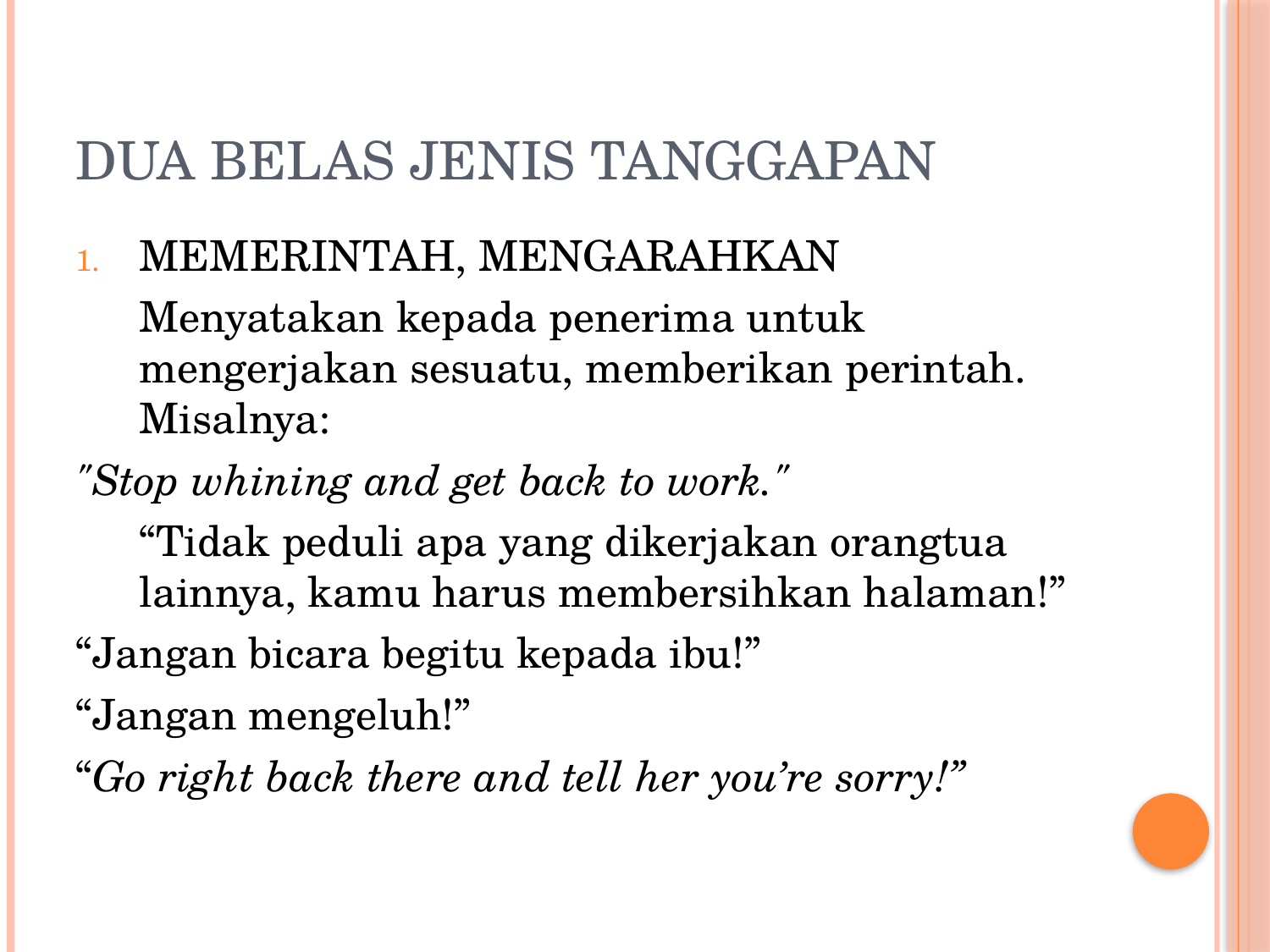

# Dua Belas Jenis Tanggapan
MEMERINTAH, MENGARAHKAN
	Menyatakan kepada penerima untuk mengerjakan sesuatu, memberikan perintah. Misalnya:
"Stop whining and get back to work."
	“Tidak peduli apa yang dikerjakan orangtua lainnya, kamu harus membersihkan halaman!”
“Jangan bicara begitu kepada ibu!”
“Jangan mengeluh!”
“Go right back there and tell her you’re sorry!”